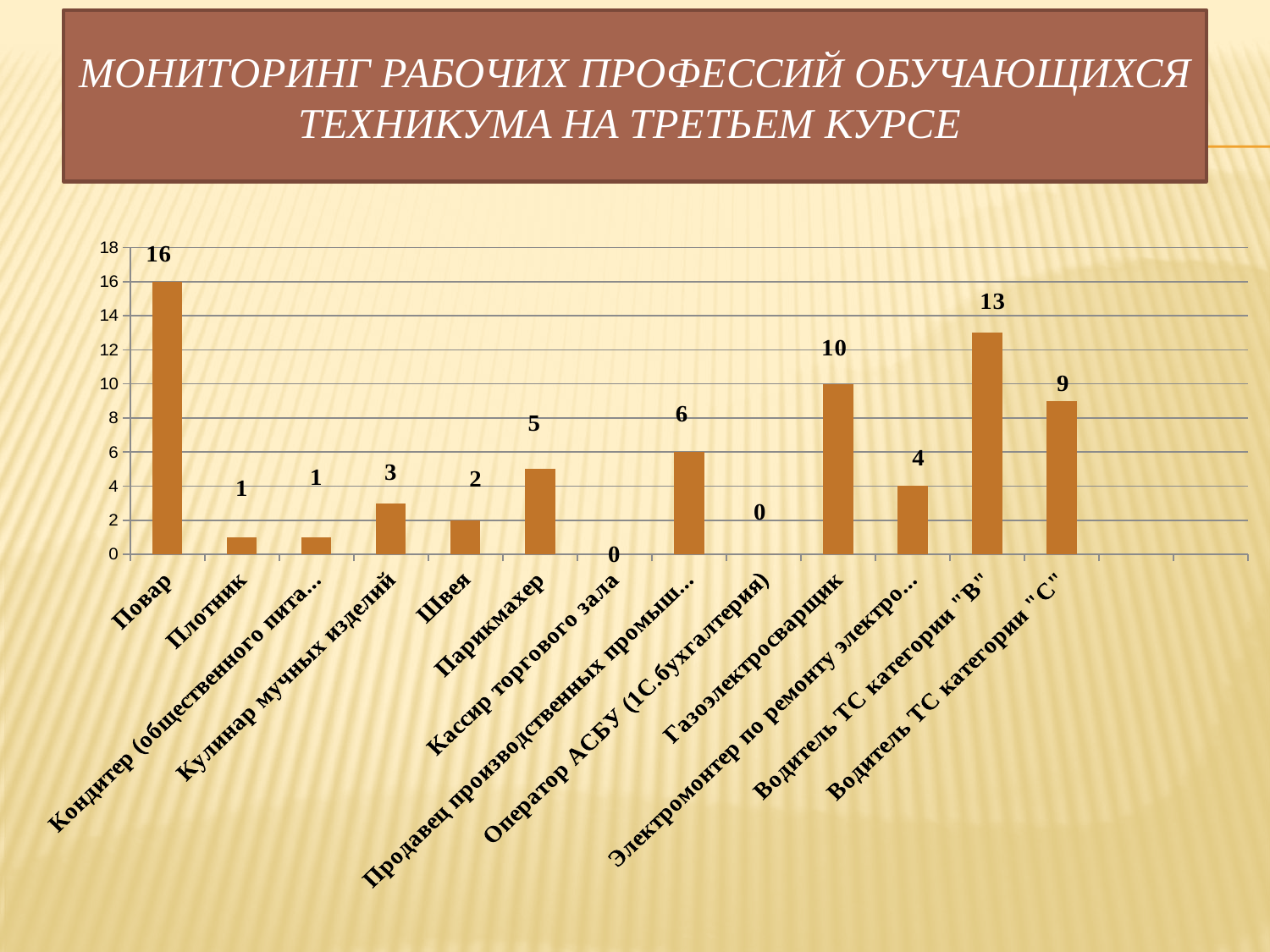

# Мониторинг рабочих профессий обучающихся техникума на третьем курсе

### Chart

| Category |  |  |  |  |  |  |  |  |
|---|---|---|---|---|---|---|---|---|
| Повар | None | None | None | None | None | 16.0 | None | None |
| Плотник | None | None | None | None | None | 1.0 | None | None |
| Кондитер (общественного питания) | None | None | None | None | None | 1.0 | None | None |
| Кулинар мучных изделий | None | None | None | None | None | 3.0 | None | None |
| Швея | None | None | None | None | None | 2.0 | None | None |
| Парикмахер | None | None | None | None | None | 5.0 | None | None |
| Кассир торгового зала | None | None | None | None | None | 0.0 | None | None |
| Продавец производственных промышленных товаров | None | None | None | None | None | 6.0 | None | None |
| Оператор АСБУ (1С.бухгалтерия) | None | None | None | None | None | 0.0 | None | None |
| Газоэлектросварщик | None | None | None | None | None | 10.0 | None | None |
| Электромонтер по ремонту электрооборудования | None | None | None | None | None | 4.0 | None | None |
| Водитель ТС категории "В" | None | None | None | None | None | 13.0 | None | None |
| Водитель ТС категории "С" | None | None | None | None | None | 9.0 | None | None |